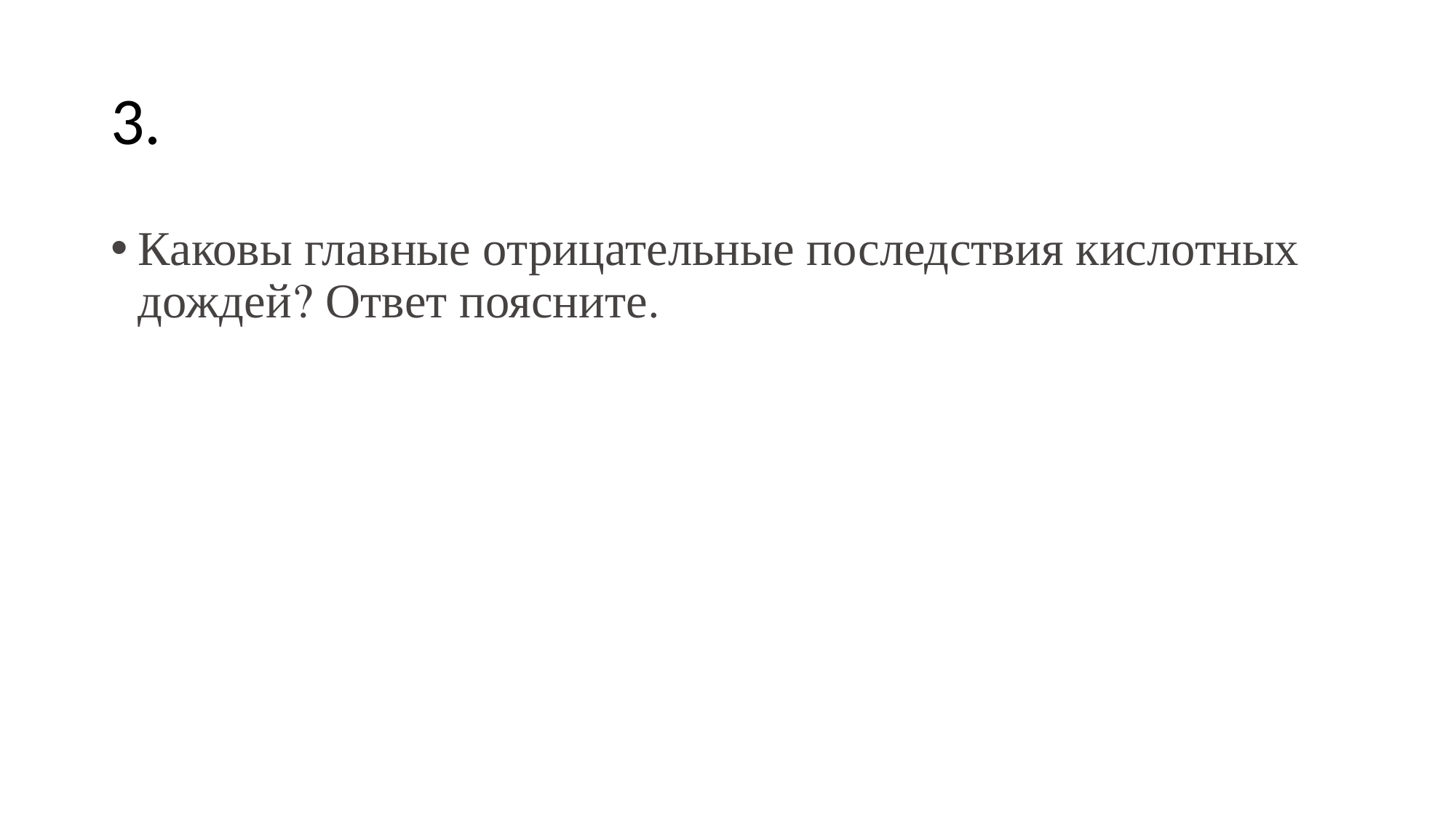

# 3.
Каковы главные отрицательные последствия кислотных дождей? Ответ поясните.